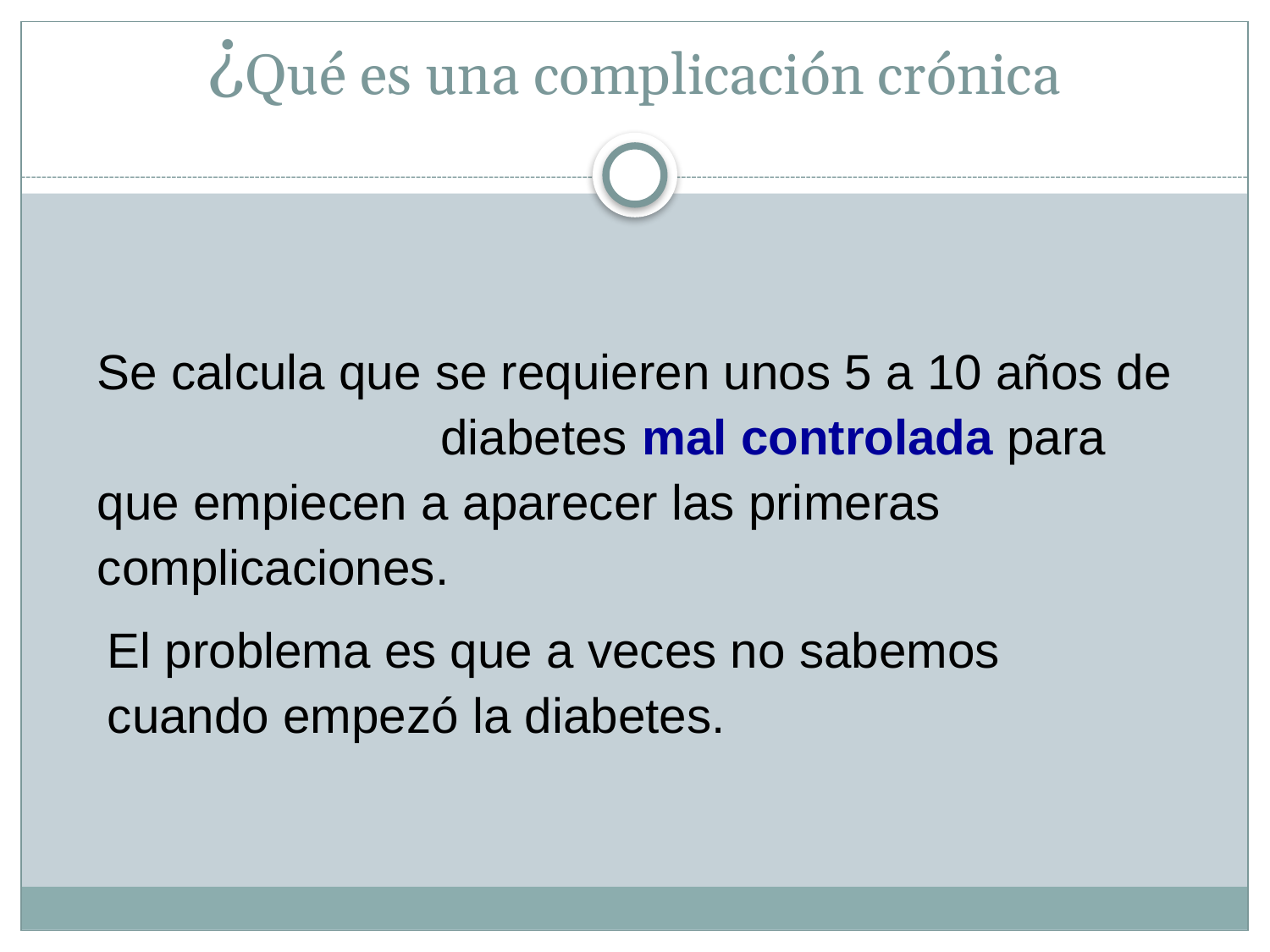

# ¿Qué es una complicación crónica
Se calcula que se requieren unos 5 a 10 años de                           diabetes mal controlada para que empiecen a aparecer las primeras complicaciones.
El problema es que a veces no sabemos cuando empezó la diabetes.